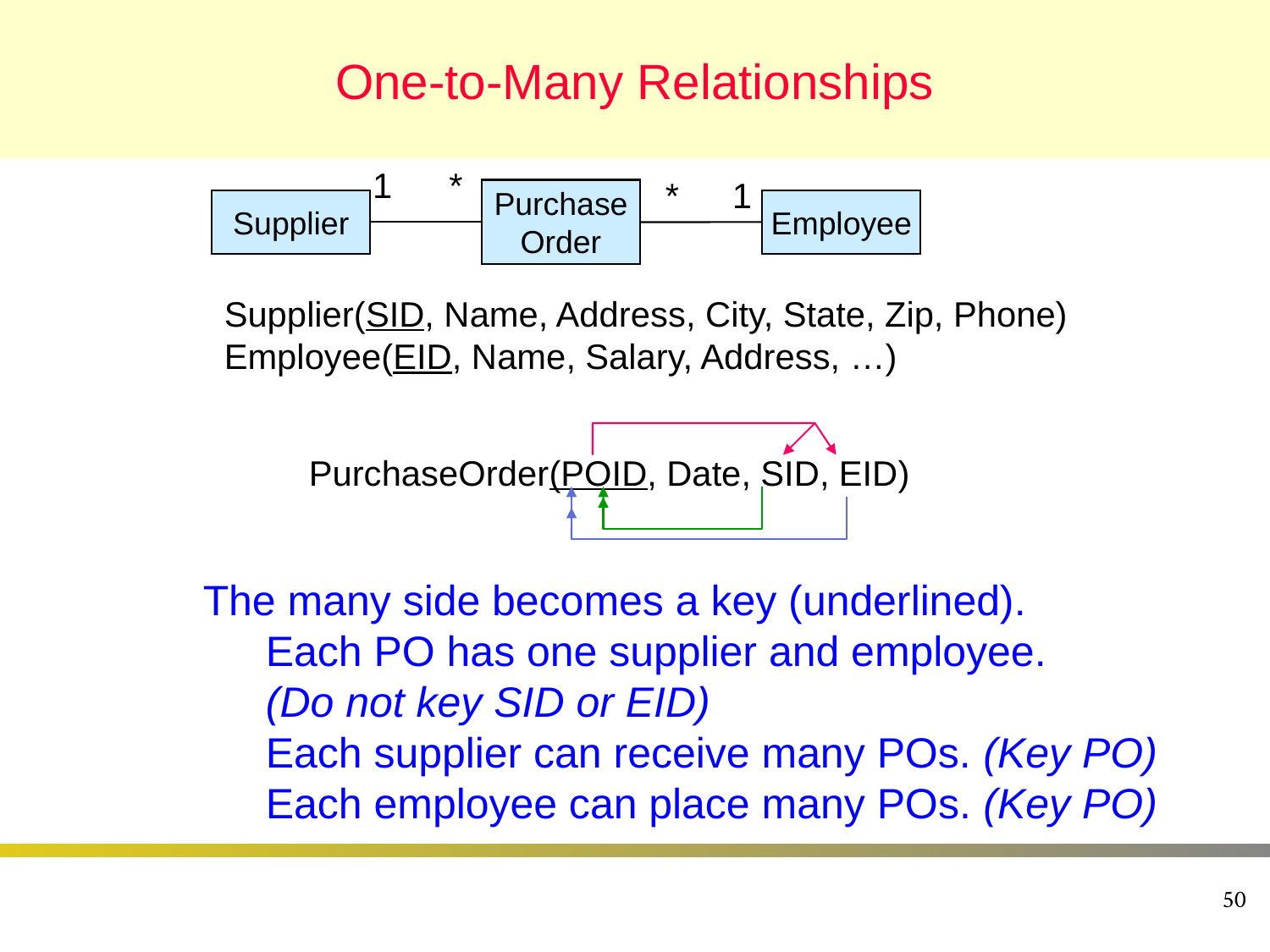

# One-to-Many Relationships
1
*
*
1
Purchase
Order
Supplier
Employee
Supplier(SID, Name, Address, City, State, Zip, Phone)
Employee(EID, Name, Salary, Address, …)

PurchaseOrder(POID, Date, SID, EID)

The many side becomes a key (underlined).
 	Each PO has one supplier and employee.
	(Do not key SID or EID)
	Each supplier can receive many POs. (Key PO)
	Each employee can place many POs. (Key PO)
50